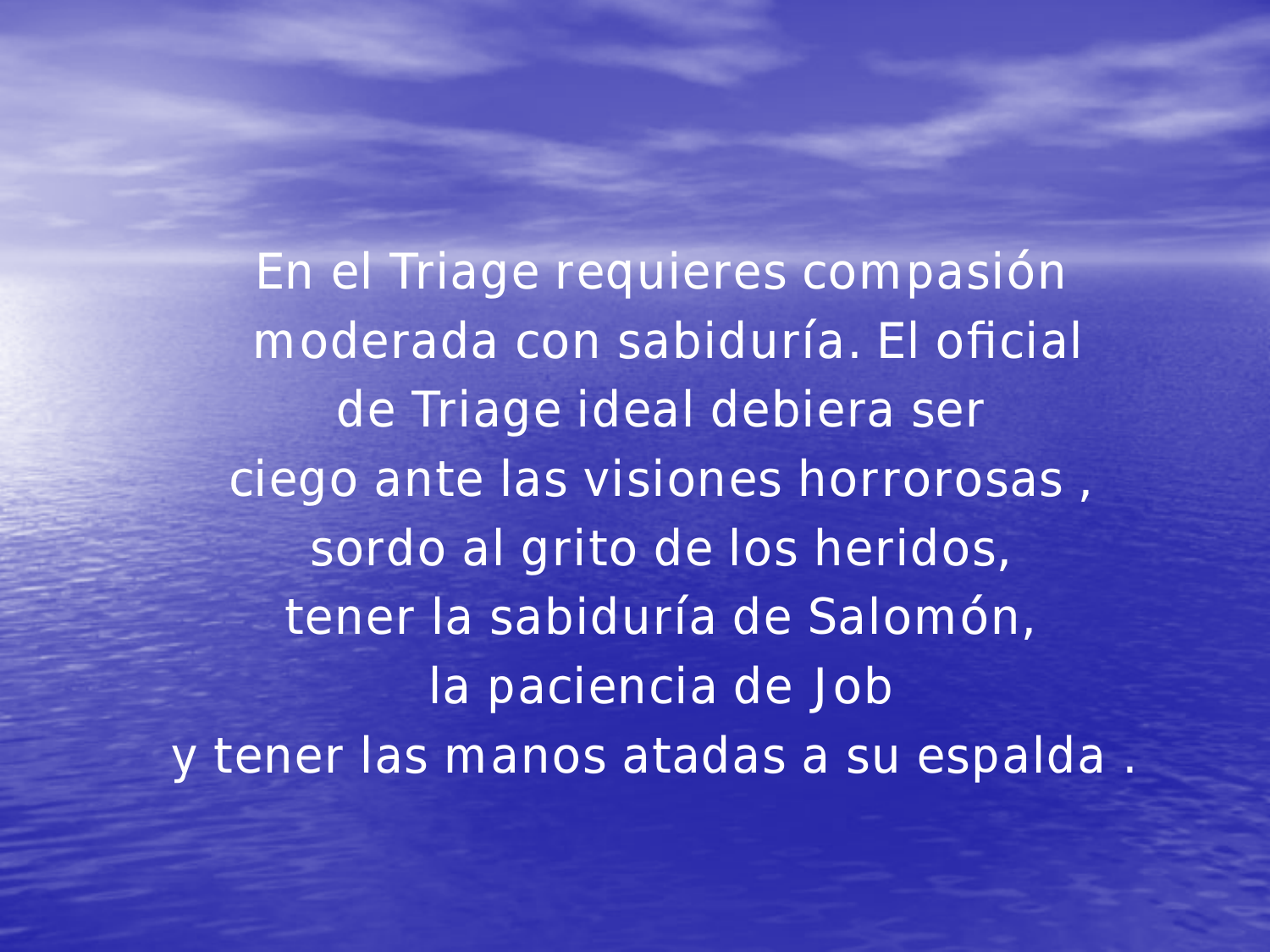

En el Triage requieres compasión
 moderada con sabiduría. El oficial
 de Triage ideal debiera ser
ciego ante las visiones horrorosas ,
 sordo al grito de los heridos,
tener la sabiduría de Salomón,
 la paciencia de Job
y tener las manos atadas a su espalda .